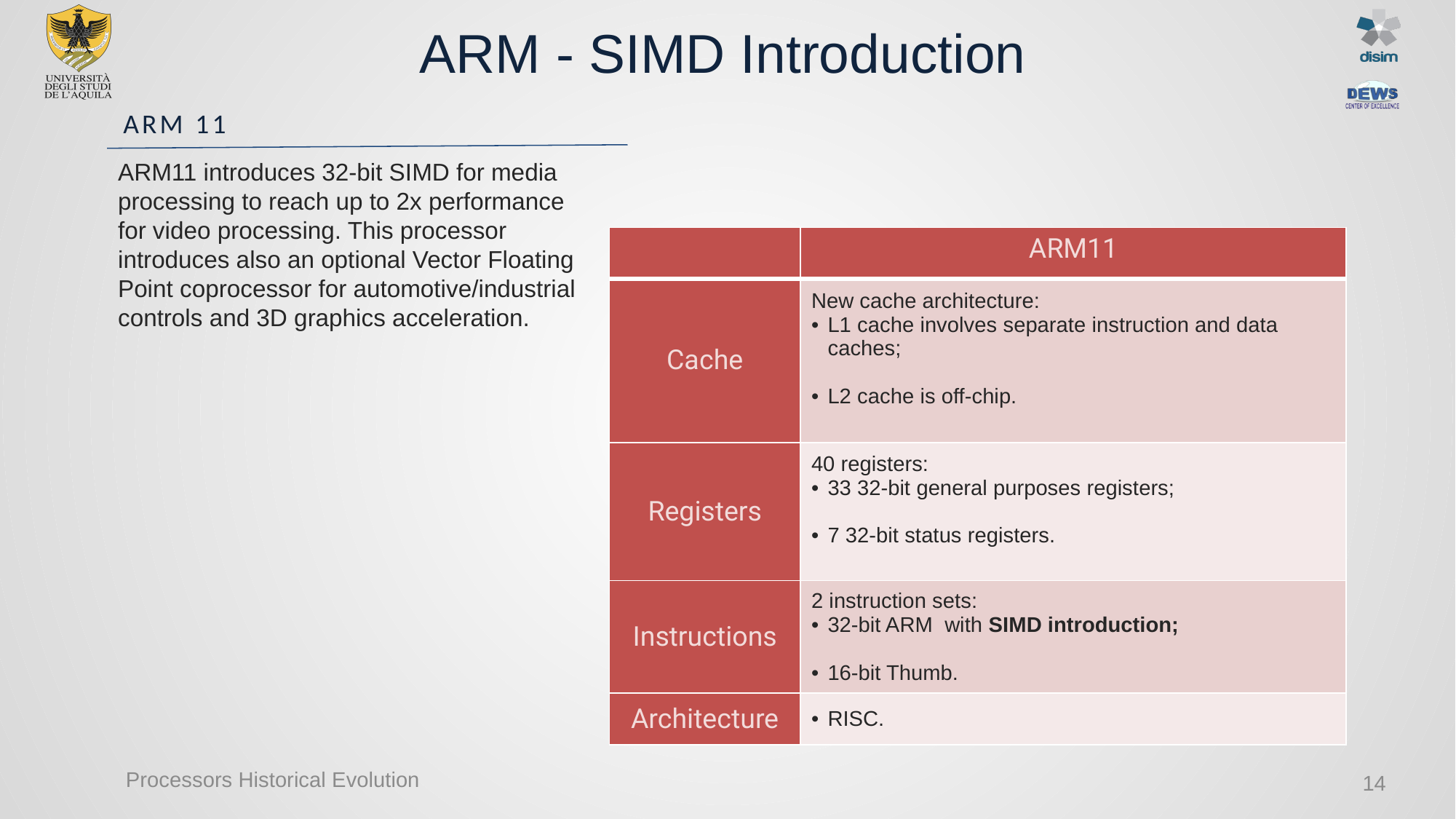

# ARM - SIMD Introduction
ARM 11
ARM11 introduces 32-bit SIMD for media processing to reach up to 2x performance for video processing. This processor introduces also an optional Vector Floating Point coprocessor for automotive/industrial controls and 3D graphics acceleration.
|  | ARM11 |
| --- | --- |
| Cache | New cache architecture: L1 cache involves separate instruction and data caches; L2 cache is off-chip. |
| Registers | 40 registers: 33 32-bit general purposes registers; 7 32-bit status registers. |
| Instructions | 2 instruction sets: 32-bit ARM with SIMD introduction; 16-bit Thumb. |
| Architecture | RISC. |
Processors Historical Evolution

14